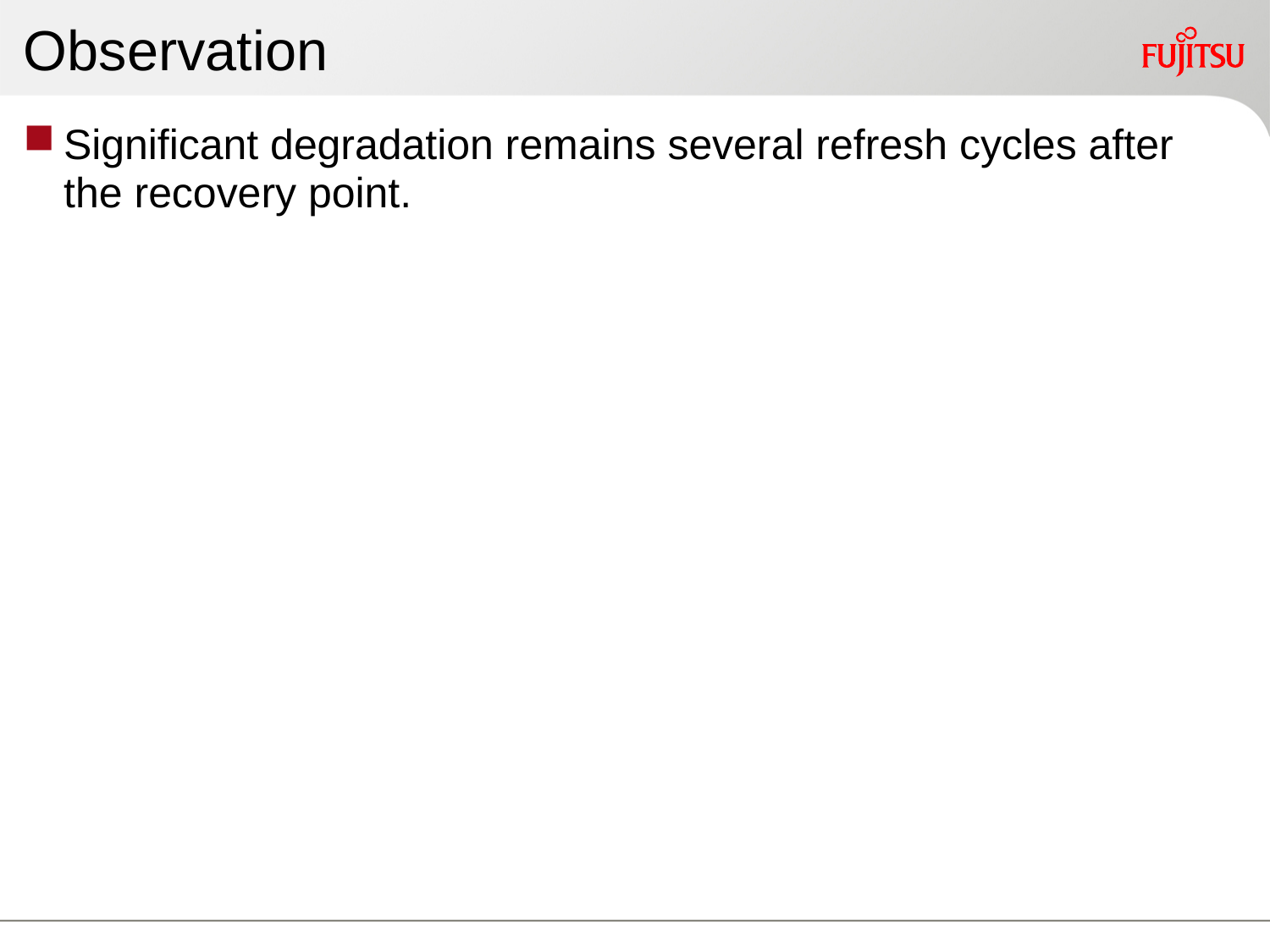

# Observation
Significant degradation remains several refresh cycles after the recovery point.